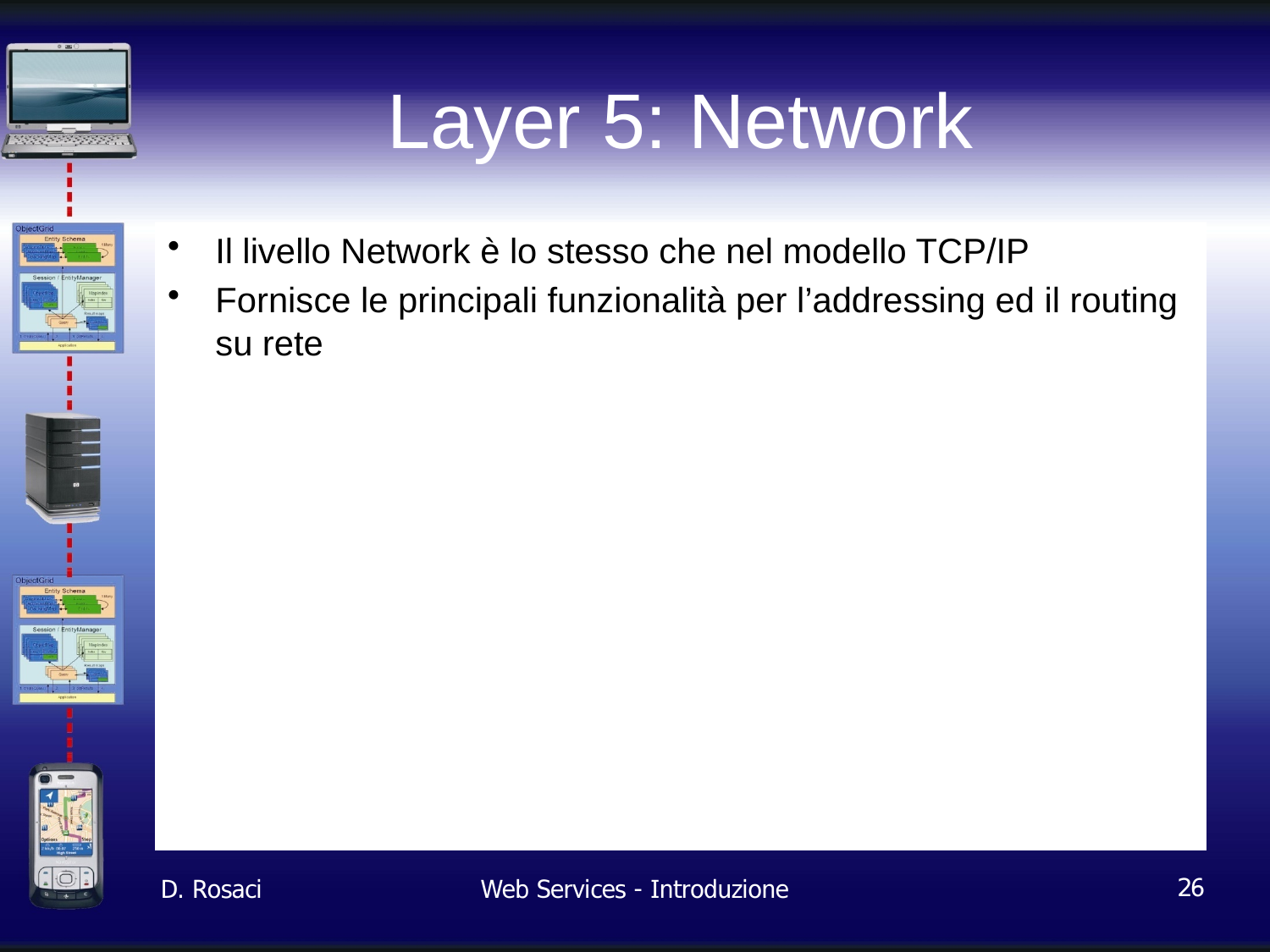

# Layer 5: Network
Il livello Network è lo stesso che nel modello TCP/IP
Fornisce le principali funzionalità per l’addressing ed il routing su rete
D. Rosaci
Web Services - Introduzione